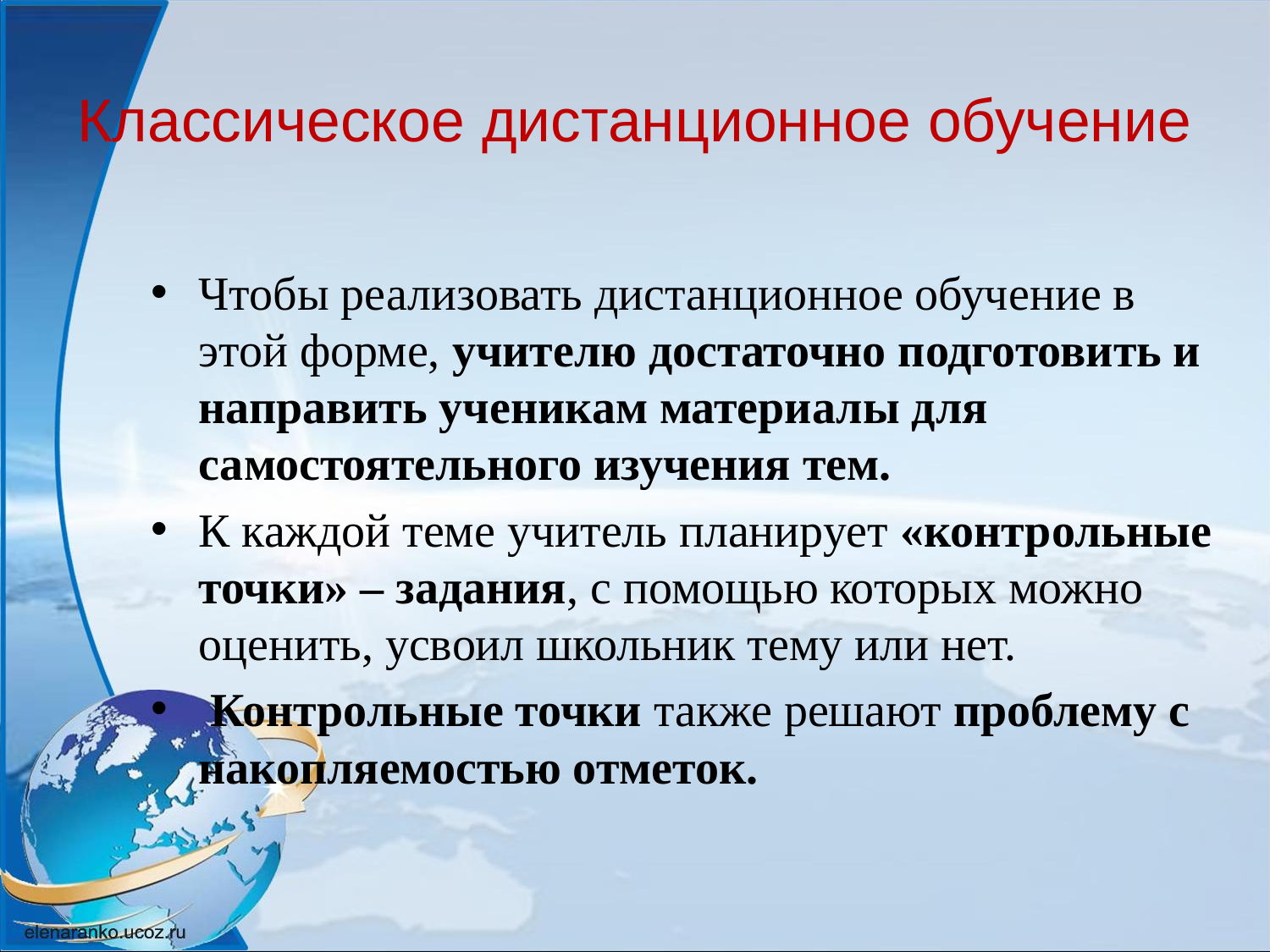

# Классическое дистанционное обучение
Чтобы реализовать дистанционное обучение в этой форме, учителю достаточно подготовить и направить ученикам материалы для самостоятельного изучения тем.
К каждой теме учитель планирует «контрольные точки» – задания, с помощью которых можно оценить, усвоил школьник тему или нет.
 Контрольные точки также решают проблему с накопляемостью отметок.